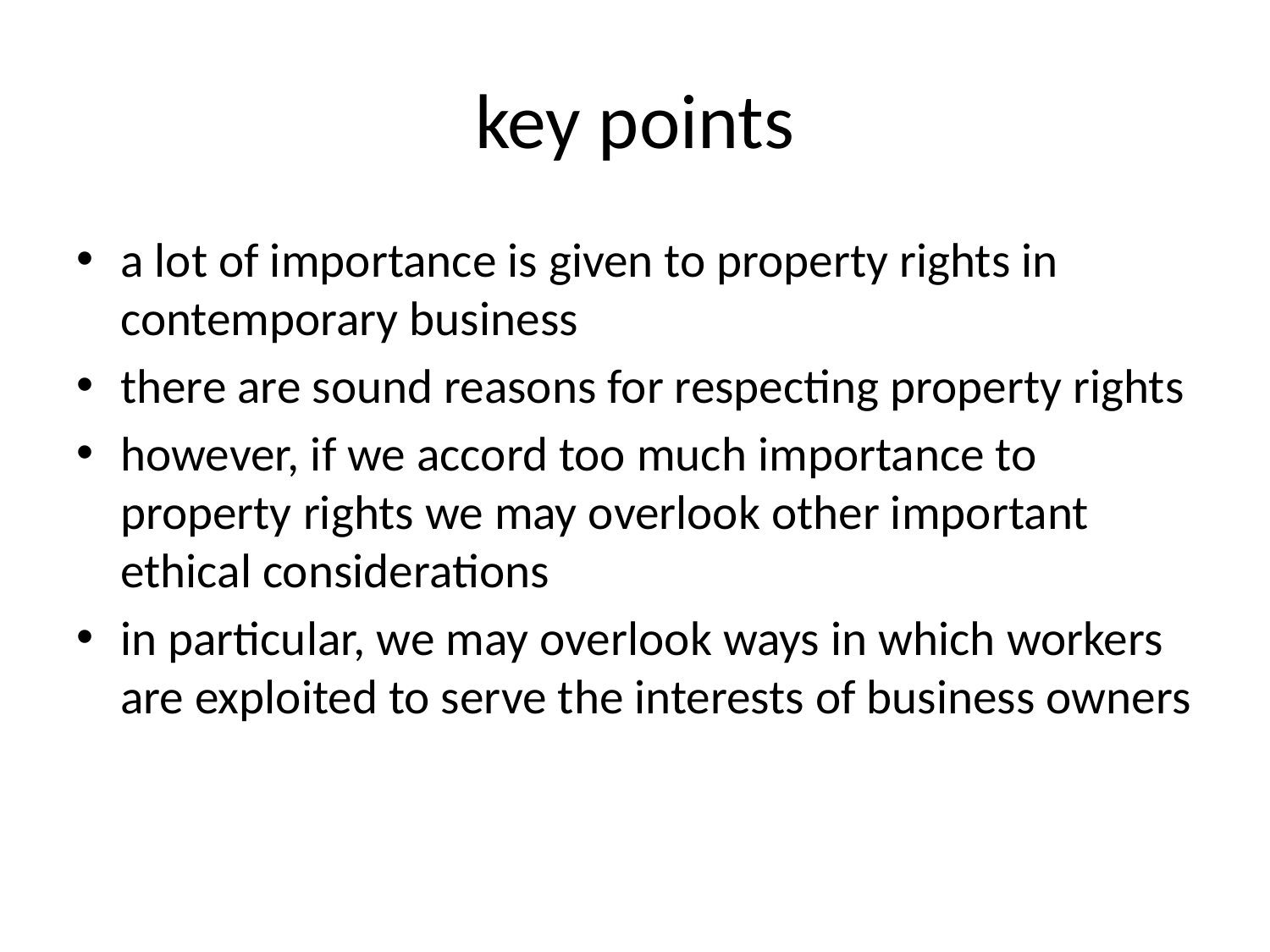

# key points
a lot of importance is given to property rights in contemporary business
there are sound reasons for respecting property rights
however, if we accord too much importance to property rights we may overlook other important ethical considerations
in particular, we may overlook ways in which workers are exploited to serve the interests of business owners